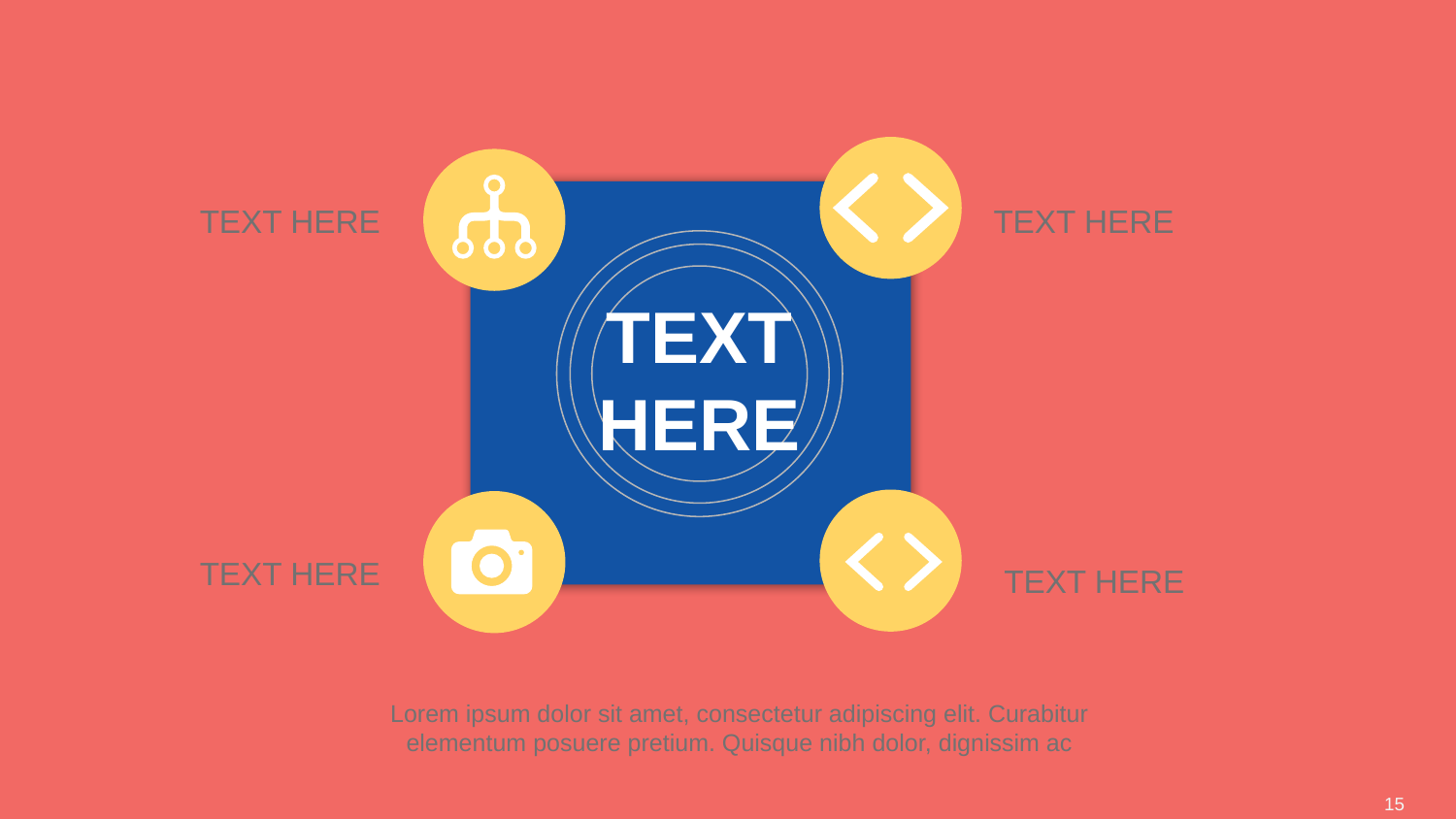

TEXT HERE
TEXT HERE

TEXT HERE

TEXT HERE
TEXT HERE
Lorem ipsum dolor sit amet, consectetur adipiscing elit. Curabitur elementum posuere pretium. Quisque nibh dolor, dignissim ac